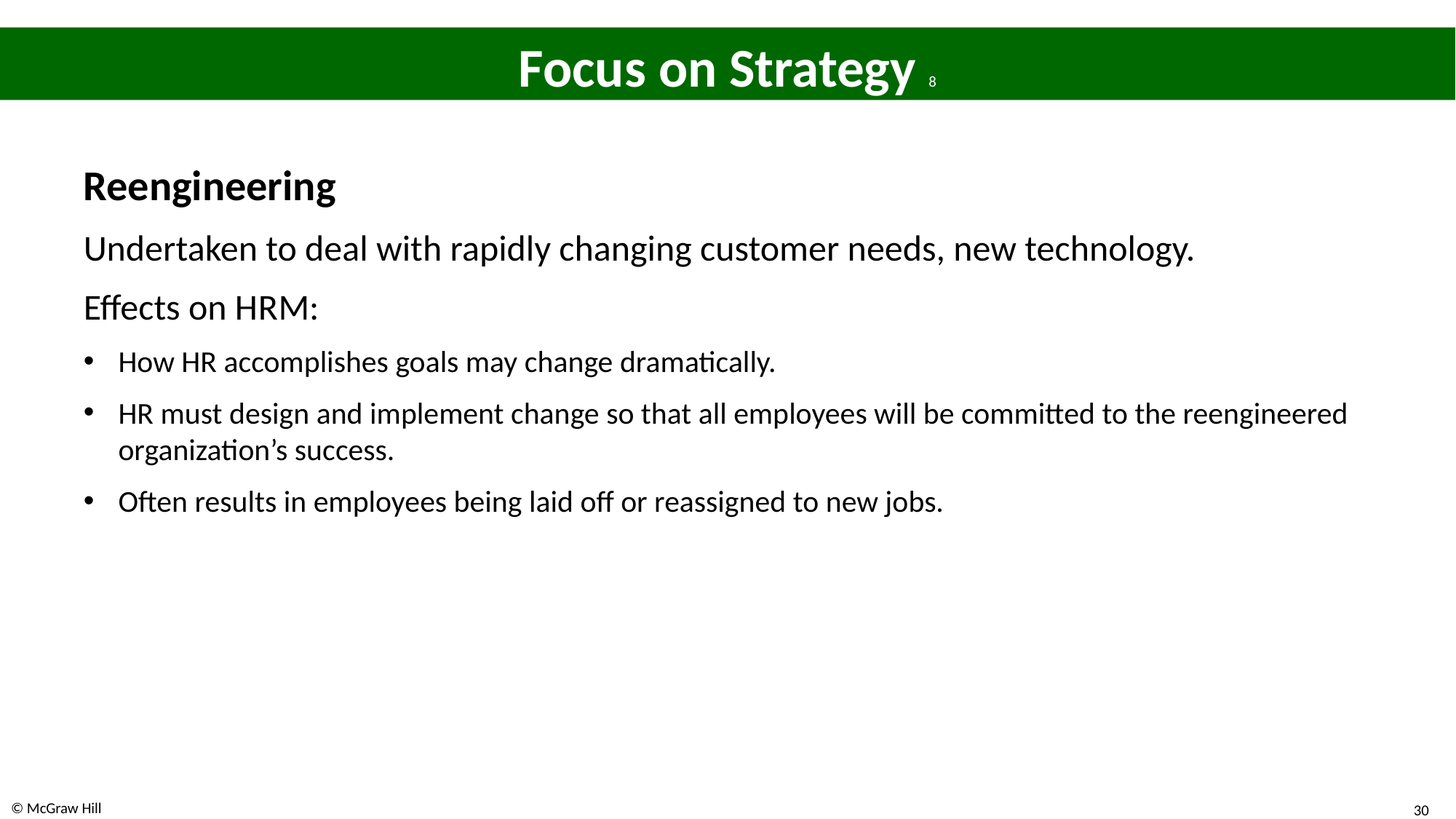

# Focus on Strategy 8
Reengineering
Undertaken to deal with rapidly changing customer needs, new technology.
Effects on H R M:
How HR accomplishes goals may change dramatically.
HR must design and implement change so that all employees will be committed to the reengineered organization’s success.
Often results in employees being laid off or reassigned to new jobs.